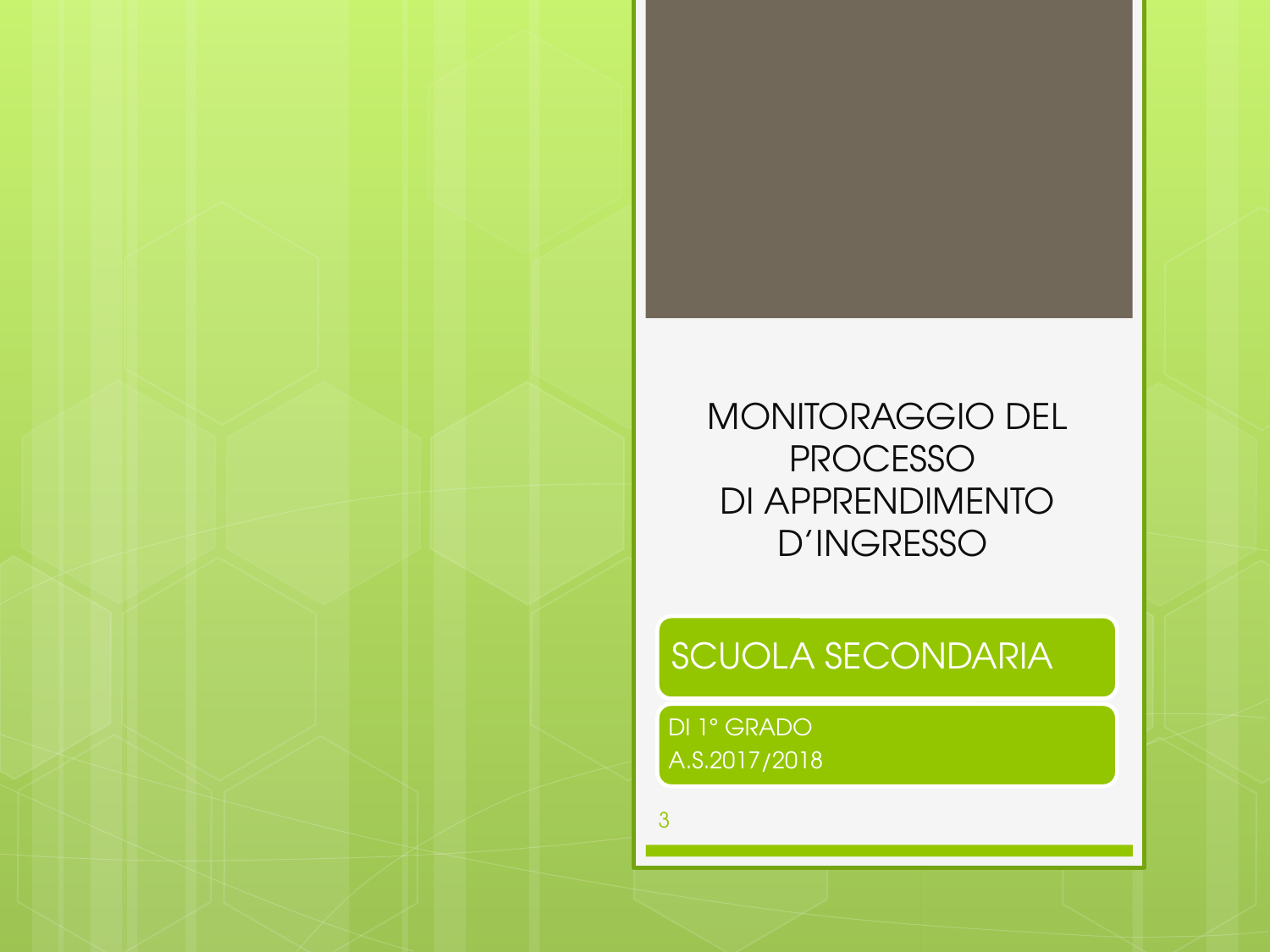

# MONITORAGGIO DEL PROCESSO DI APPRENDIMENTO D’INGRESSO
SCUOLA SECONDARIA
DI 1° GRADO
A.S.2017/2018
3